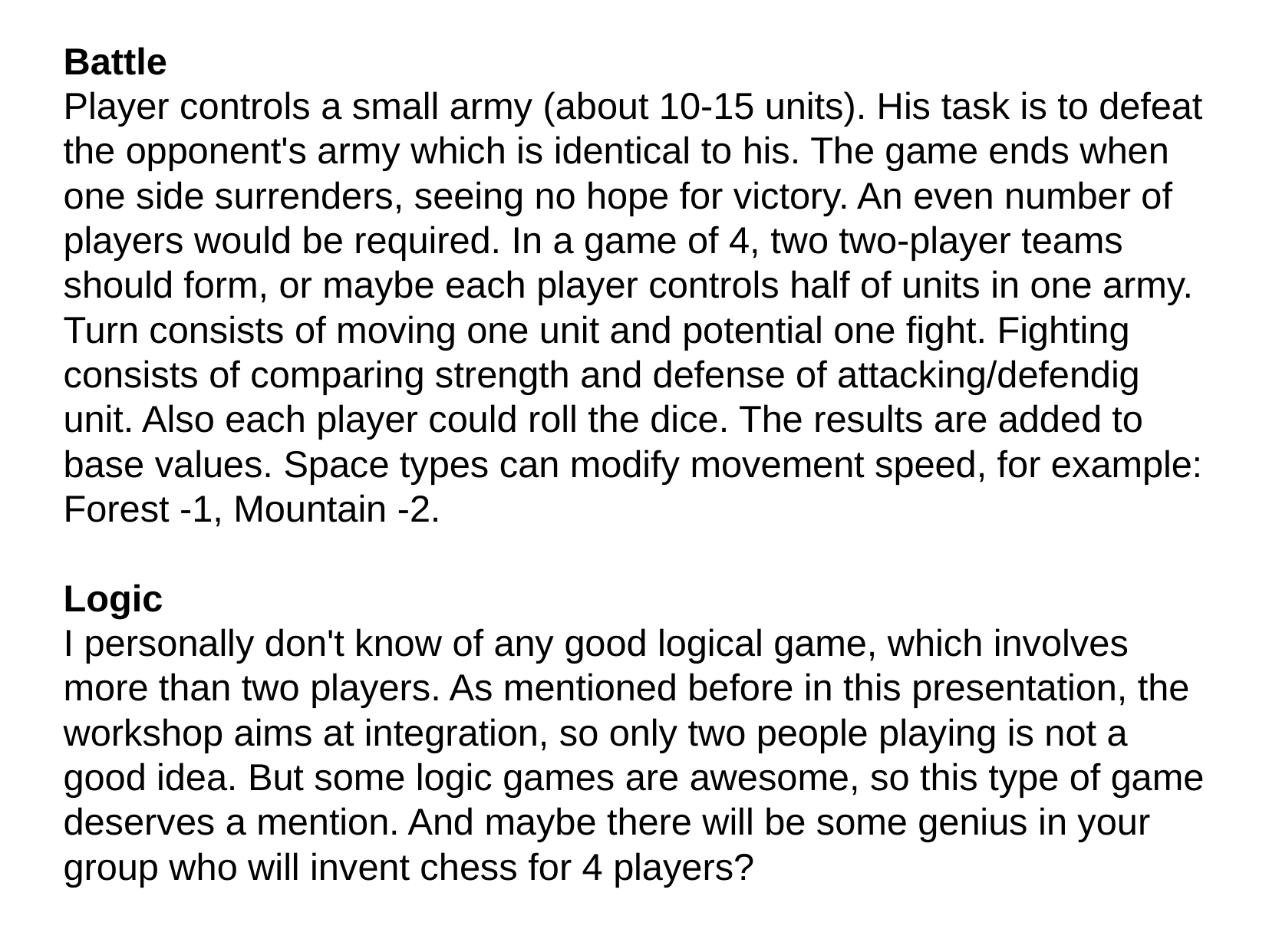

Battle
Player controls a small army (about 10-15 units). His task is to defeat the opponent's army which is identical to his. The game ends when one side surrenders, seeing no hope for victory. An even number of players would be required. In a game of 4, two two-player teams should form, or maybe each player controls half of units in one army. Turn consists of moving one unit and potential one fight. Fighting consists of comparing strength and defense of attacking/defendig unit. Also each player could roll the dice. The results are added to base values. Space types can modify movement speed, for example: Forest -1, Mountain -2.

Logic
I personally don't know of any good logical game, which involves more than two players. As mentioned before in this presentation, the workshop aims at integration, so only two people playing is not a good idea. But some logic games are awesome, so this type of game deserves a mention. And maybe there will be some genius in your group who will invent chess for 4 players?